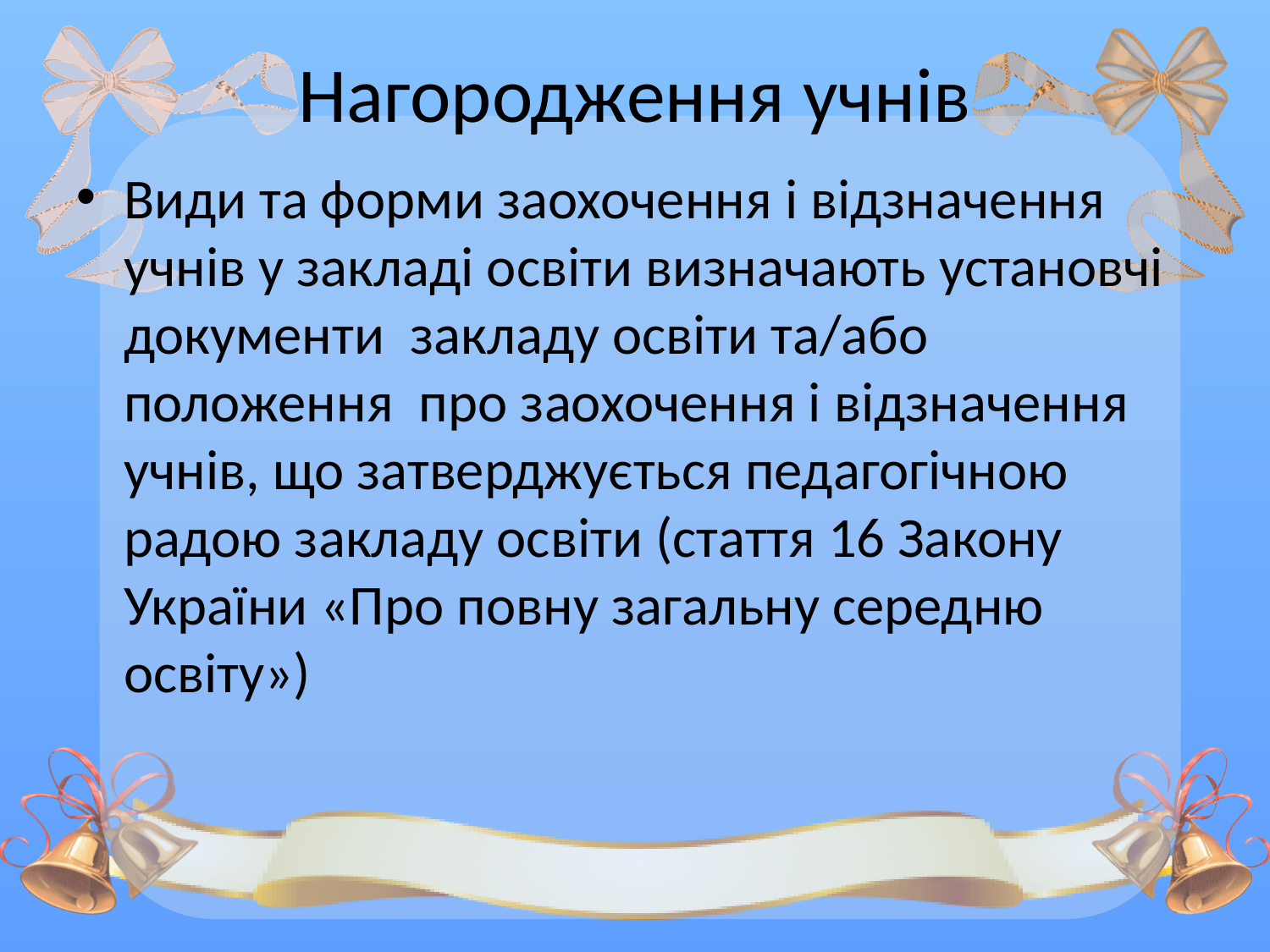

# Нагородження учнів
Види та форми заохочення і відзначення учнів у закладі освіти визначають установчі документи  закладу освіти та/або положення  про заохочення і відзначення учнів, що затверджується педагогічною радою закладу освіти (стаття 16 Закону України «Про повну загальну середню освіту»)